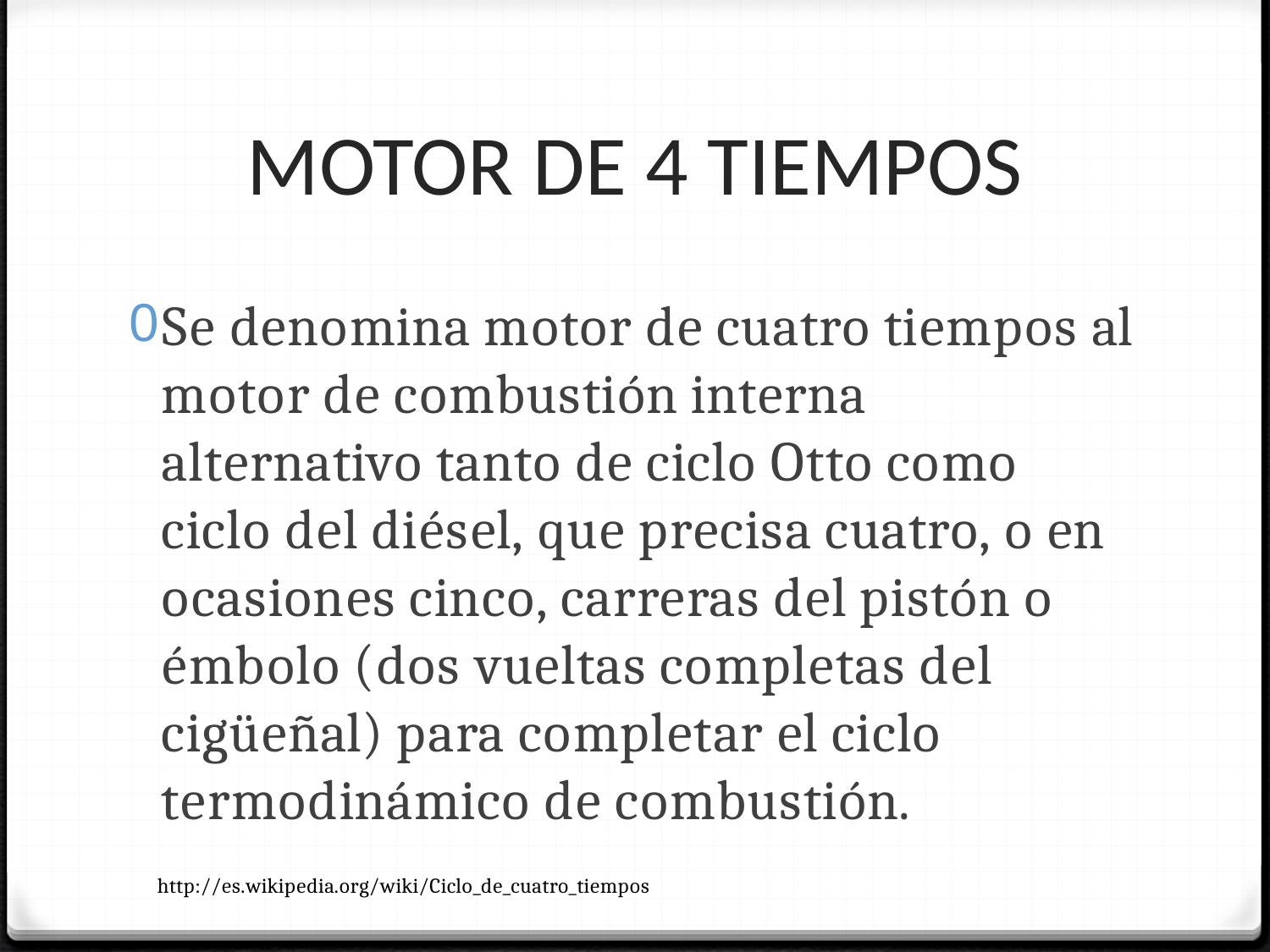

# MOTOR DE 4 TIEMPOS
Se denomina motor de cuatro tiempos al motor de combustión interna alternativo tanto de ciclo Otto como ciclo del diésel, que precisa cuatro, o en ocasiones cinco, carreras del pistón o émbolo (dos vueltas completas del cigüeñal) para completar el ciclo termodinámico de combustión.
http://es.wikipedia.org/wiki/Ciclo_de_cuatro_tiempos